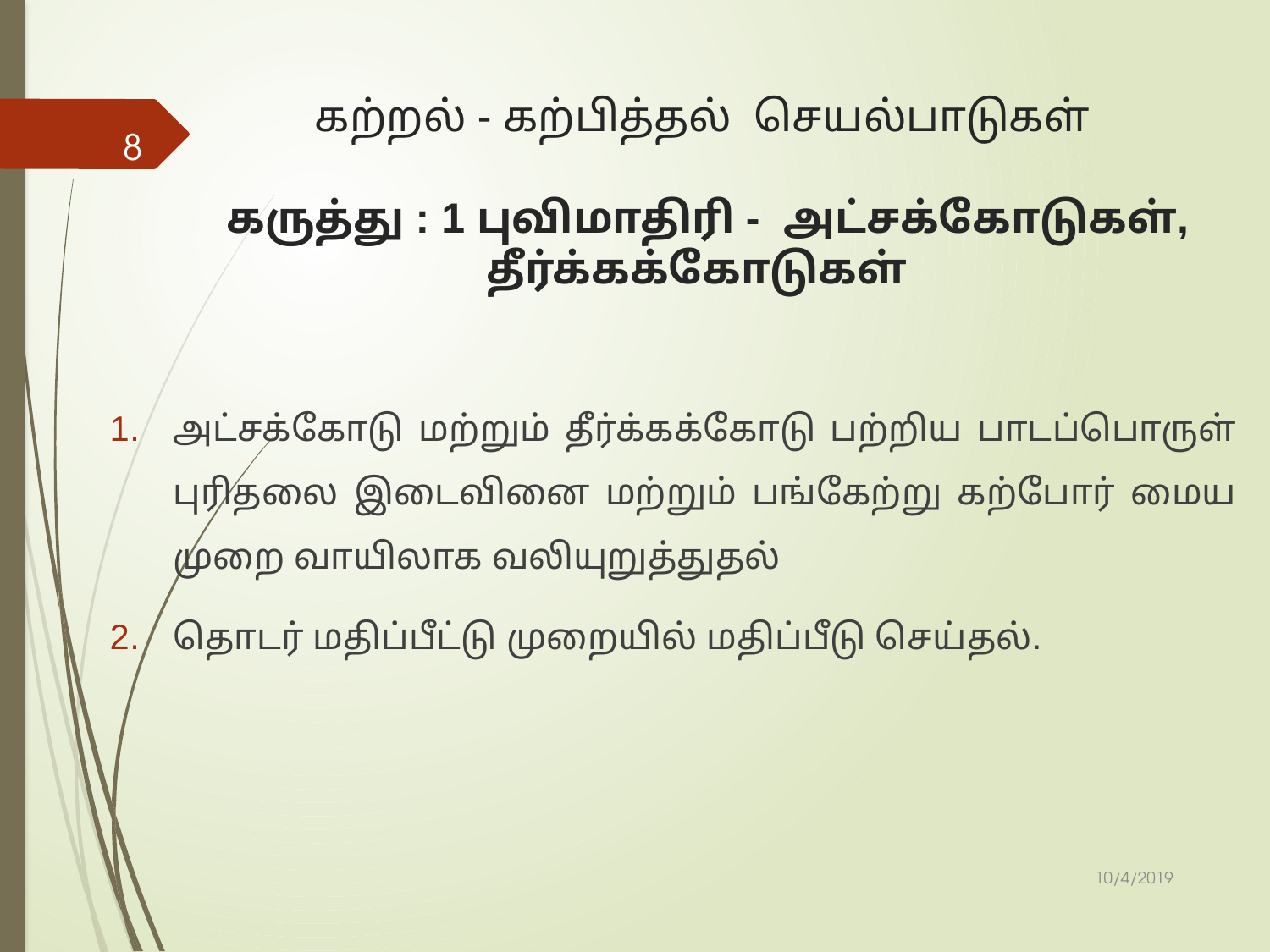

# கற்றல் - கற்பித்தல்  செயல்பாடுகள் கருத்து : 1 புவிமாதிரி -  அட்சக்கோடுகள், தீர்க்கக்கோடுகள்
8
அட்சக்கோடு மற்றும் தீர்க்கக்கோடு பற்றிய பாடப்பொருள் புரிதலை இடைவினை மற்றும் பங்கேற்று கற்போர் மைய முறை வாயிலாக வலியுறுத்துதல்
தொடர் மதிப்பீட்டு முறையில் மதிப்பீடு செய்தல்.

10/4/2019